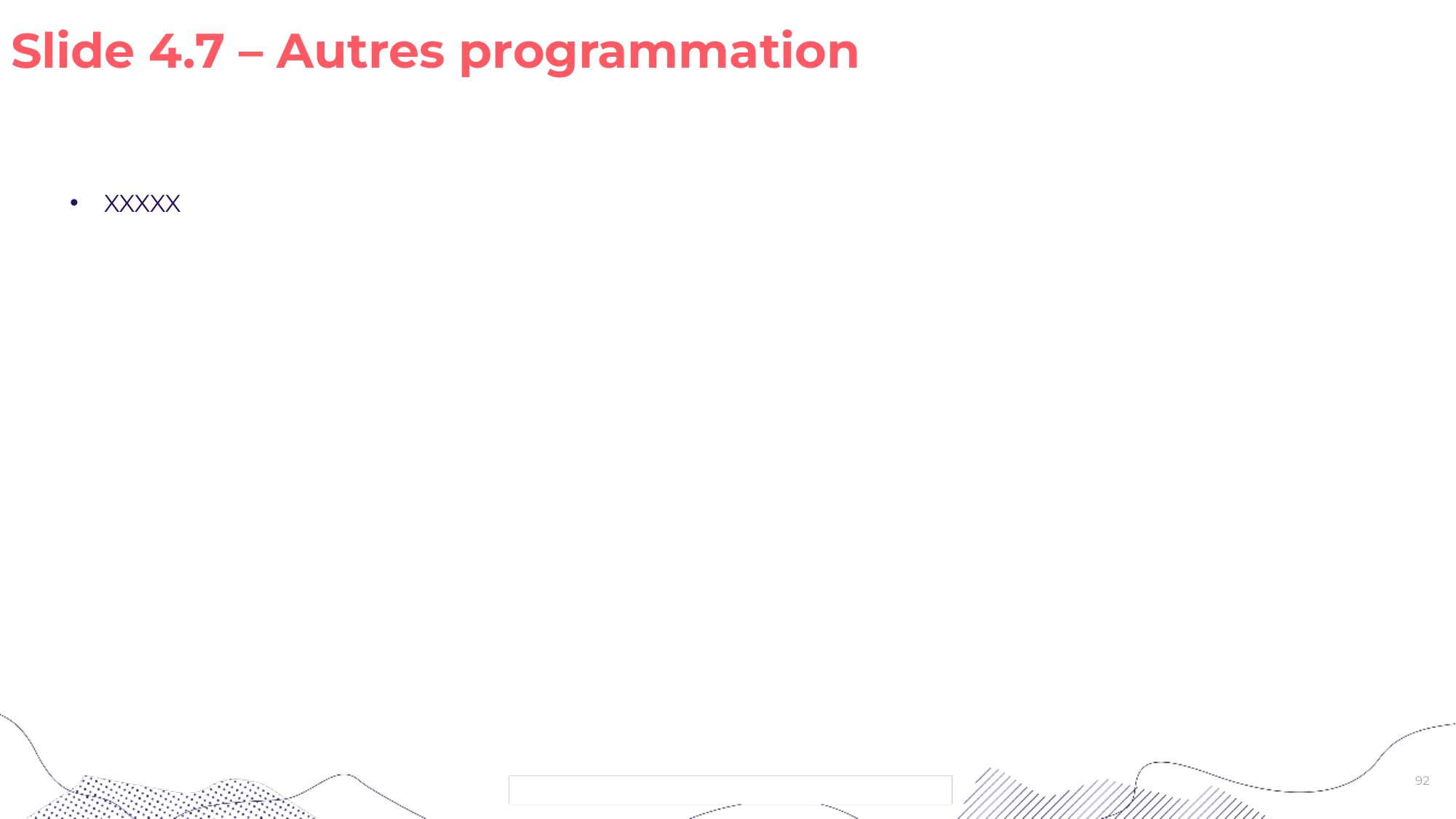

Slide 4.7 – Autres programmation
XXXXX
92